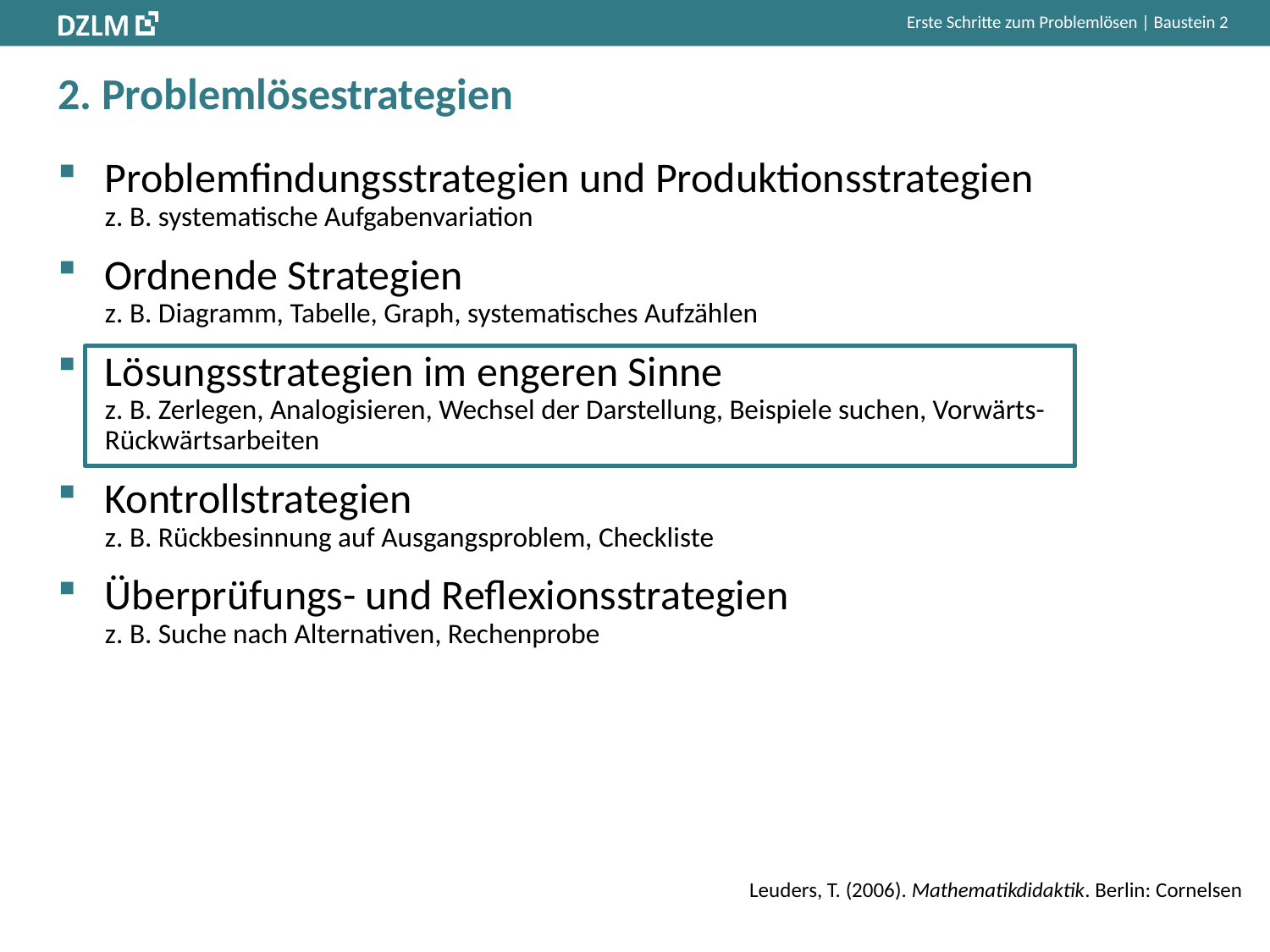

# 2. Problemlösestrategien
Problemfindungsstrategien und Produktionsstrategien
z. B. systematische Aufgabenvariation
Ordnende Strategien
z. B. Diagramm, Tabelle, Graph, systematisches Aufzählen
Lösungsstrategien im engeren Sinne
z. B. Zerlegen, Analogisieren, Wechsel der Darstellung, Beispiele suchen, Vorwärts- Rückwärtsarbeiten
Kontrollstrategien
z. B. Rückbesinnung auf Ausgangsproblem, Checkliste
Überprüfungs- und Reflexionsstrategien
z. B. Suche nach Alternativen, Rechenprobe

Leuders, T. (2006). Mathematikdidaktik. Berlin: Cornelsen